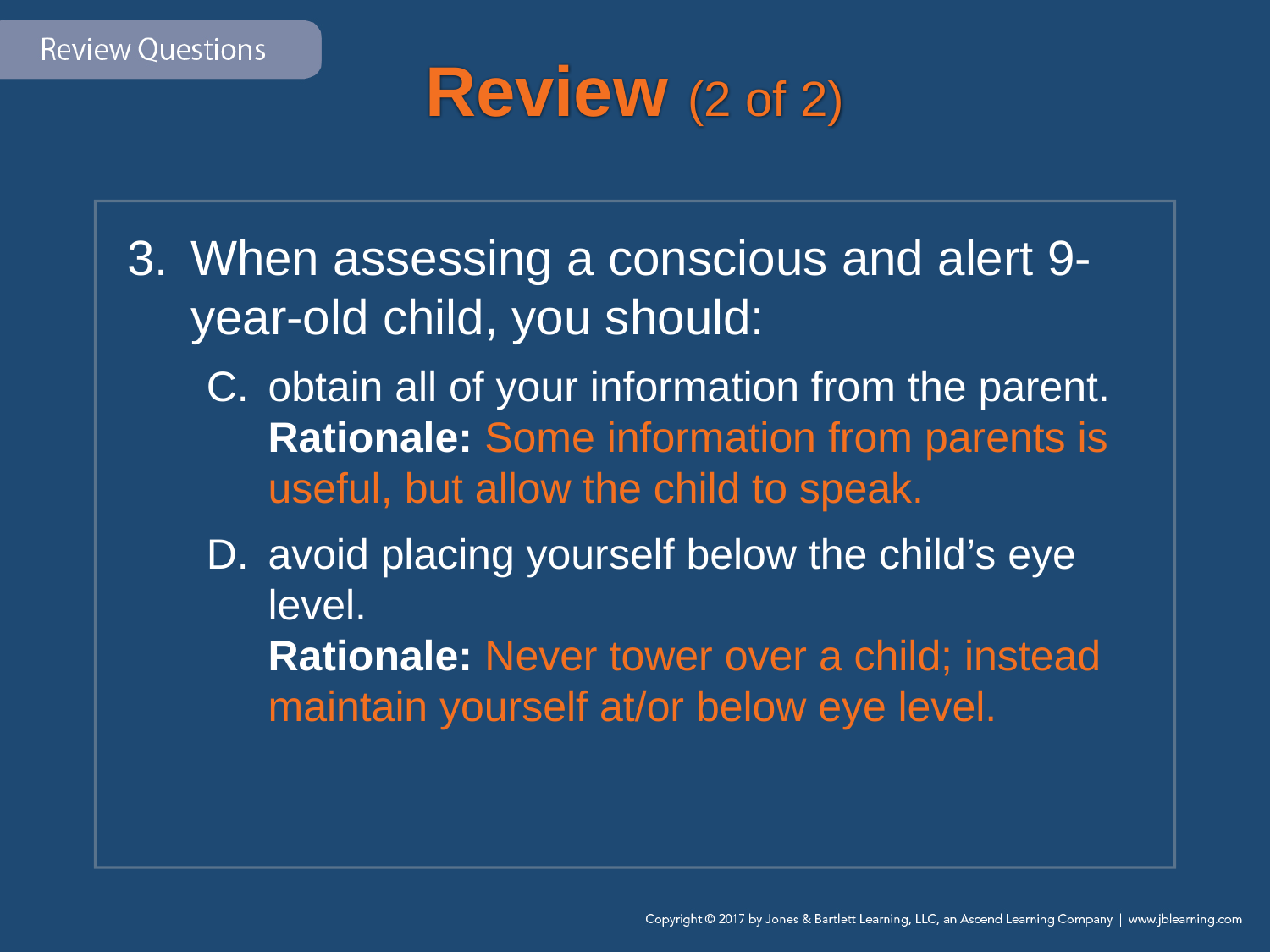

# Review (2 of 2)
When assessing a conscious and alert 9-year-old child, you should:
obtain all of your information from the parent.
Rationale: Some information from parents is useful, but allow the child to speak.
avoid placing yourself below the child’s eye level.
Rationale: Never tower over a child; instead maintain yourself at/or below eye level.